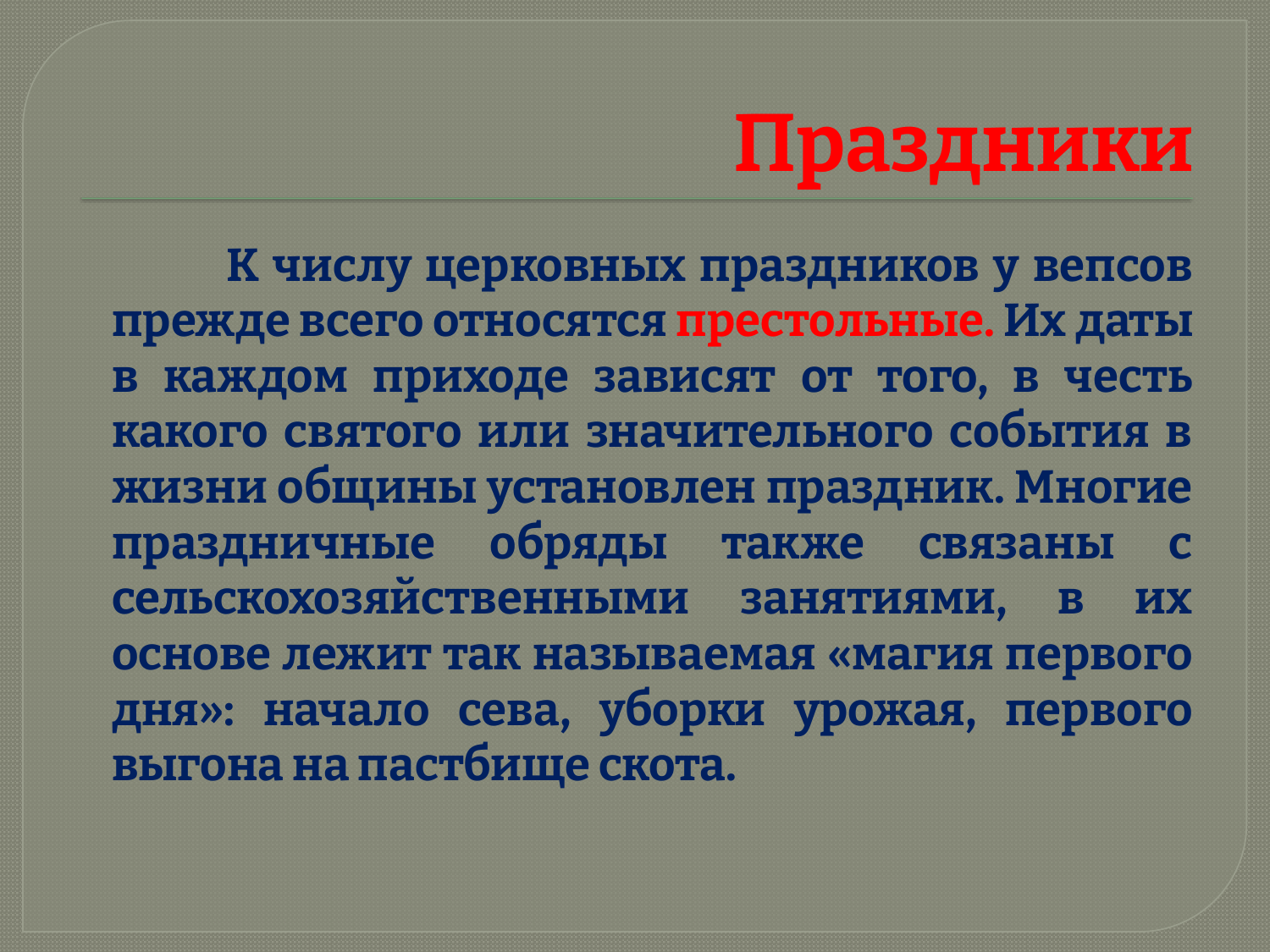

# Праздники
           К числу церковных праздников у вепсов прежде всего относятся престольные. Их даты в каждом приходе зависят от того, в честь какого святого или значительного события в жизни общины установлен праздник. Многие праздничные обряды также связаны с сельскохозяйственными занятиями, в их основе лежит так называемая «магия первого дня»: начало сева, уборки урожая, первого выгона на пастбище скота.